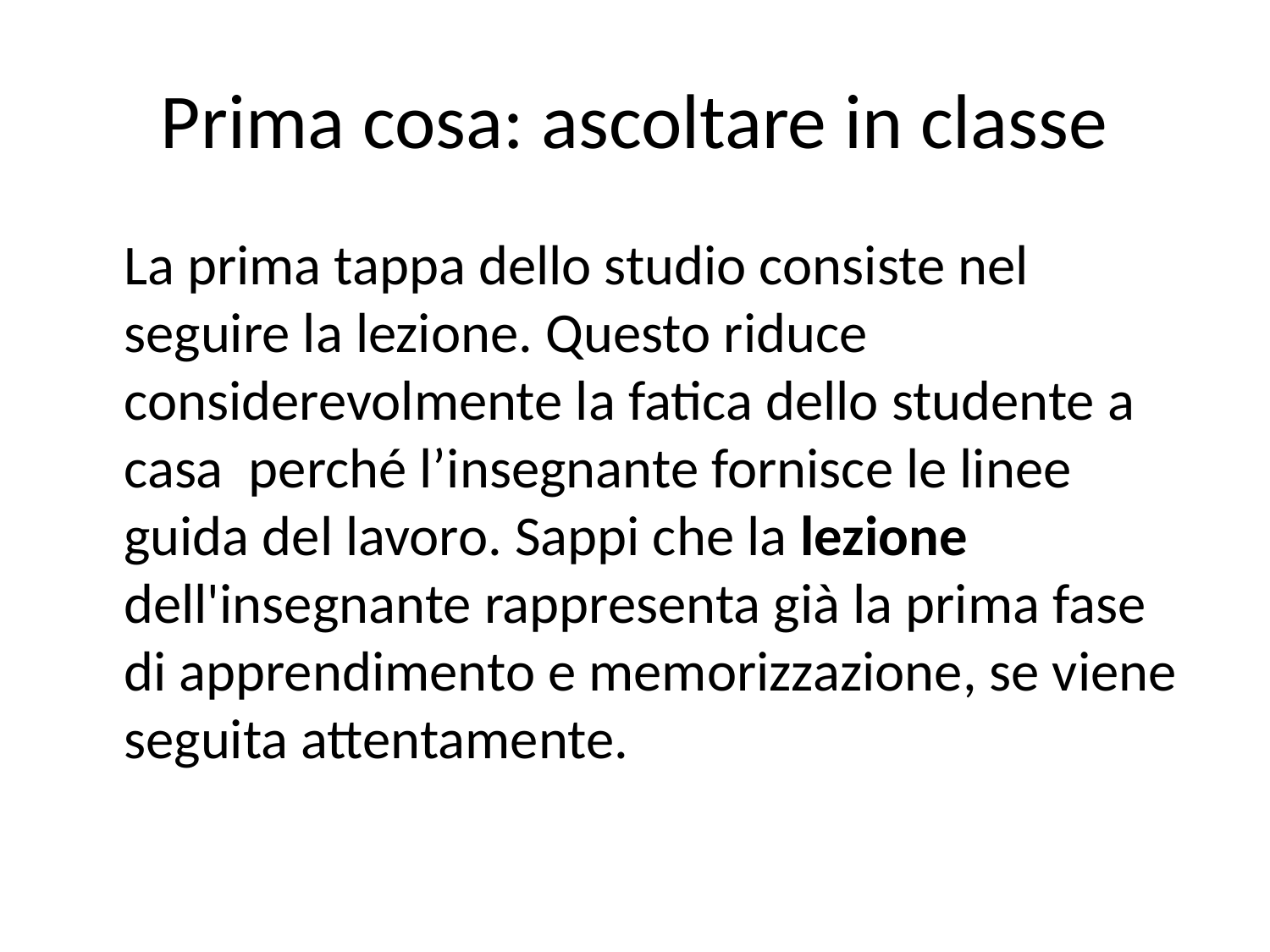

# Prima cosa: ascoltare in classe
	La prima tappa dello studio consiste nel seguire la lezione. Questo riduce considerevolmente la fatica dello studente a casa  perché l’insegnante fornisce le linee guida del lavoro. Sappi che la lezione dell'insegnante rappresenta già la prima fase di apprendimento e memorizzazione, se viene seguita attentamente.